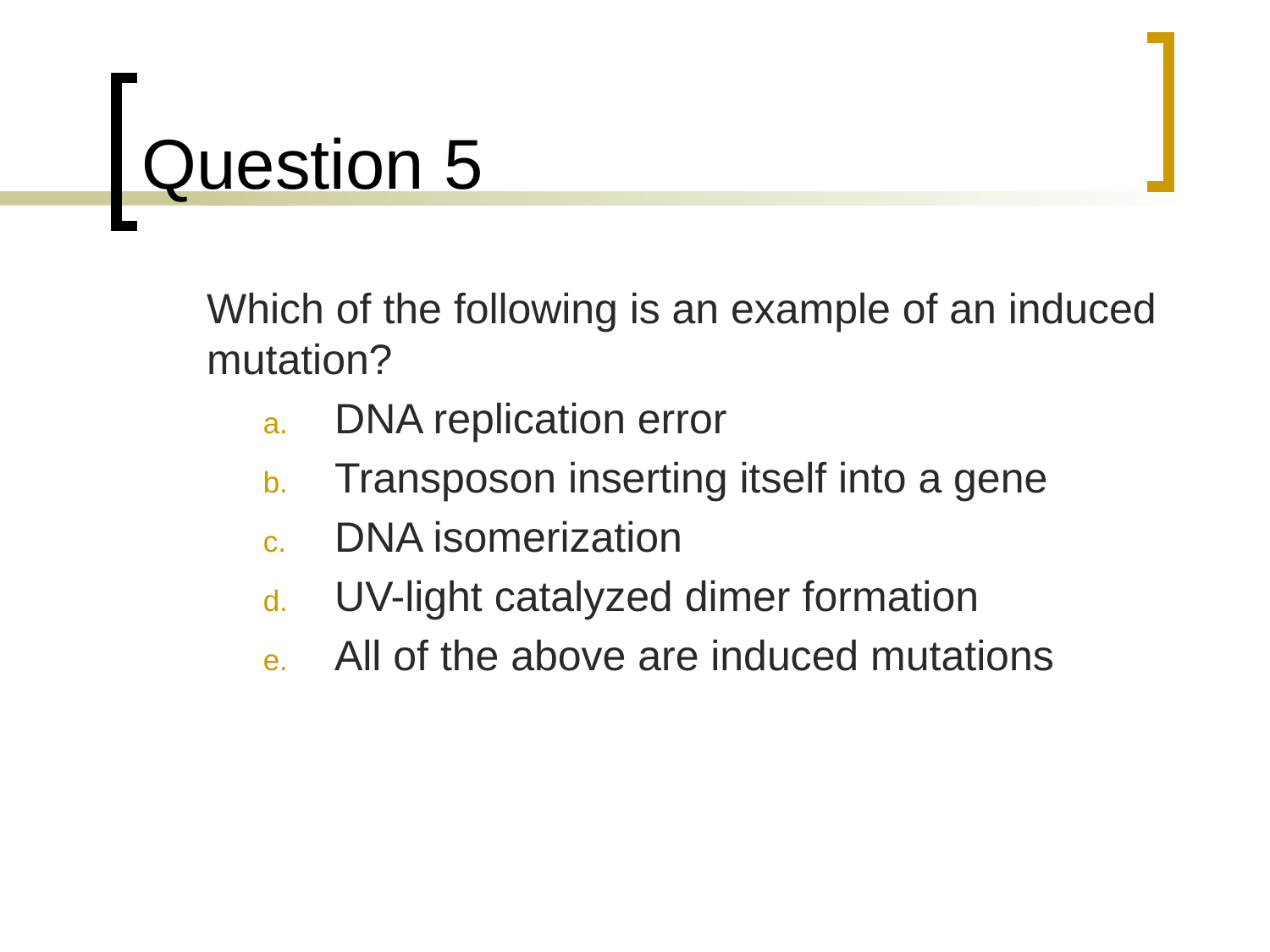

# Question 5
	Which of the following is an example of an induced mutation?
DNA replication error
Transposon inserting itself into a gene
DNA isomerization
UV-light catalyzed dimer formation
All of the above are induced mutations